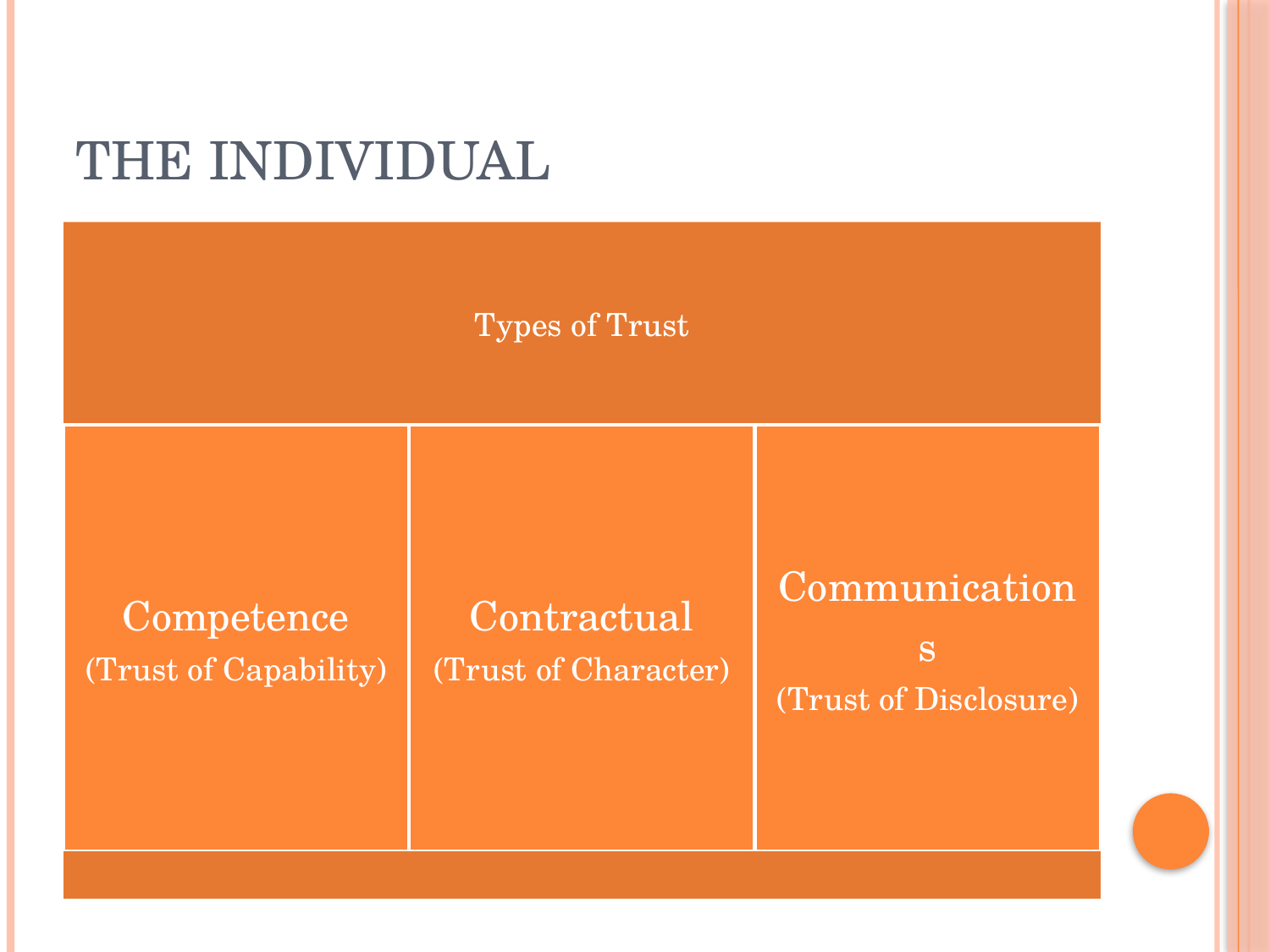

# The Individual
Types of Trust
Competence
(Trust of Capability)
Contractual
(Trust of Character)
Communications
(Trust of Disclosure)